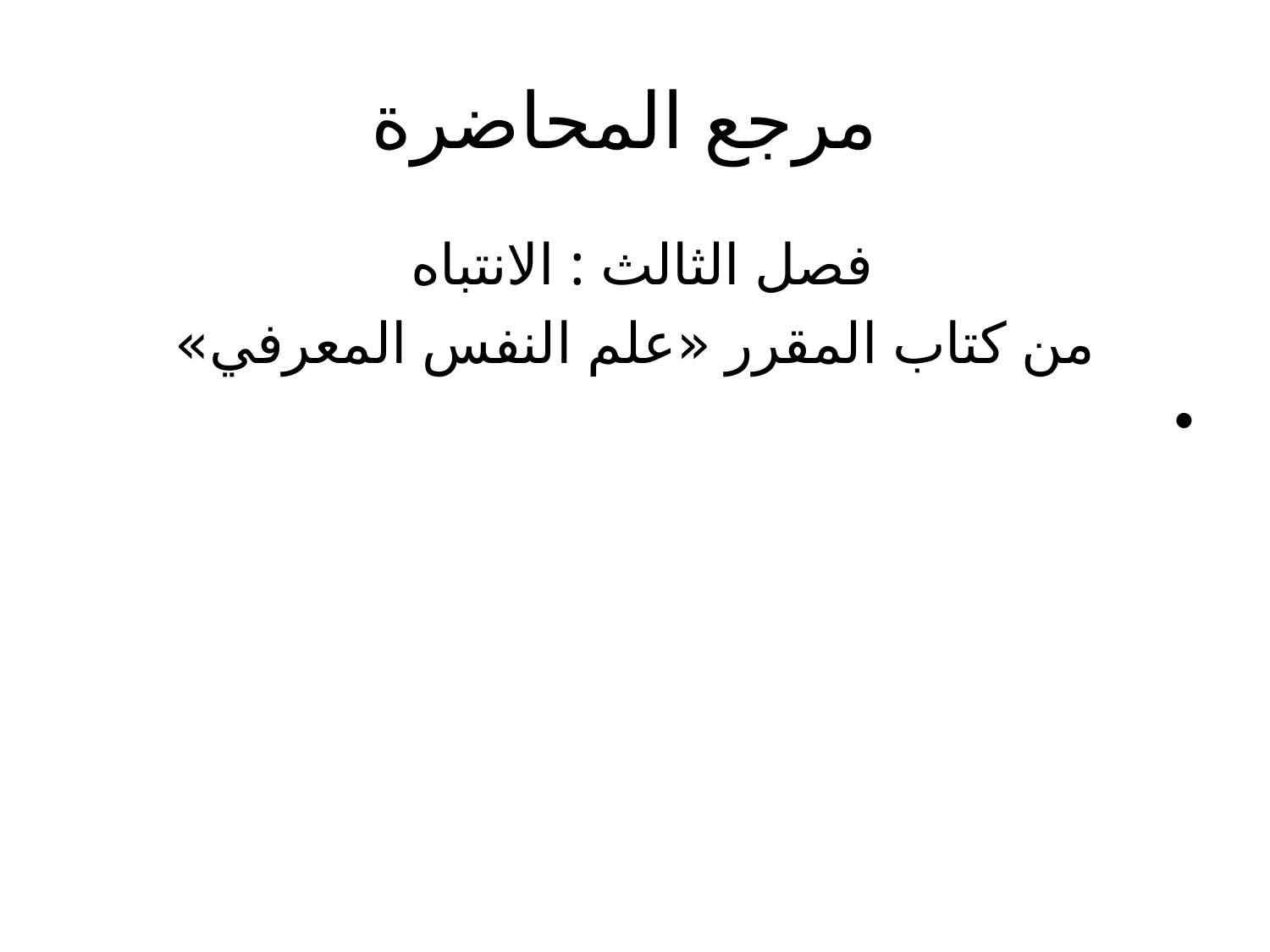

# مرجع المحاضرة
فصل الثالث : الانتباه
من كتاب المقرر «علم النفس المعرفي»